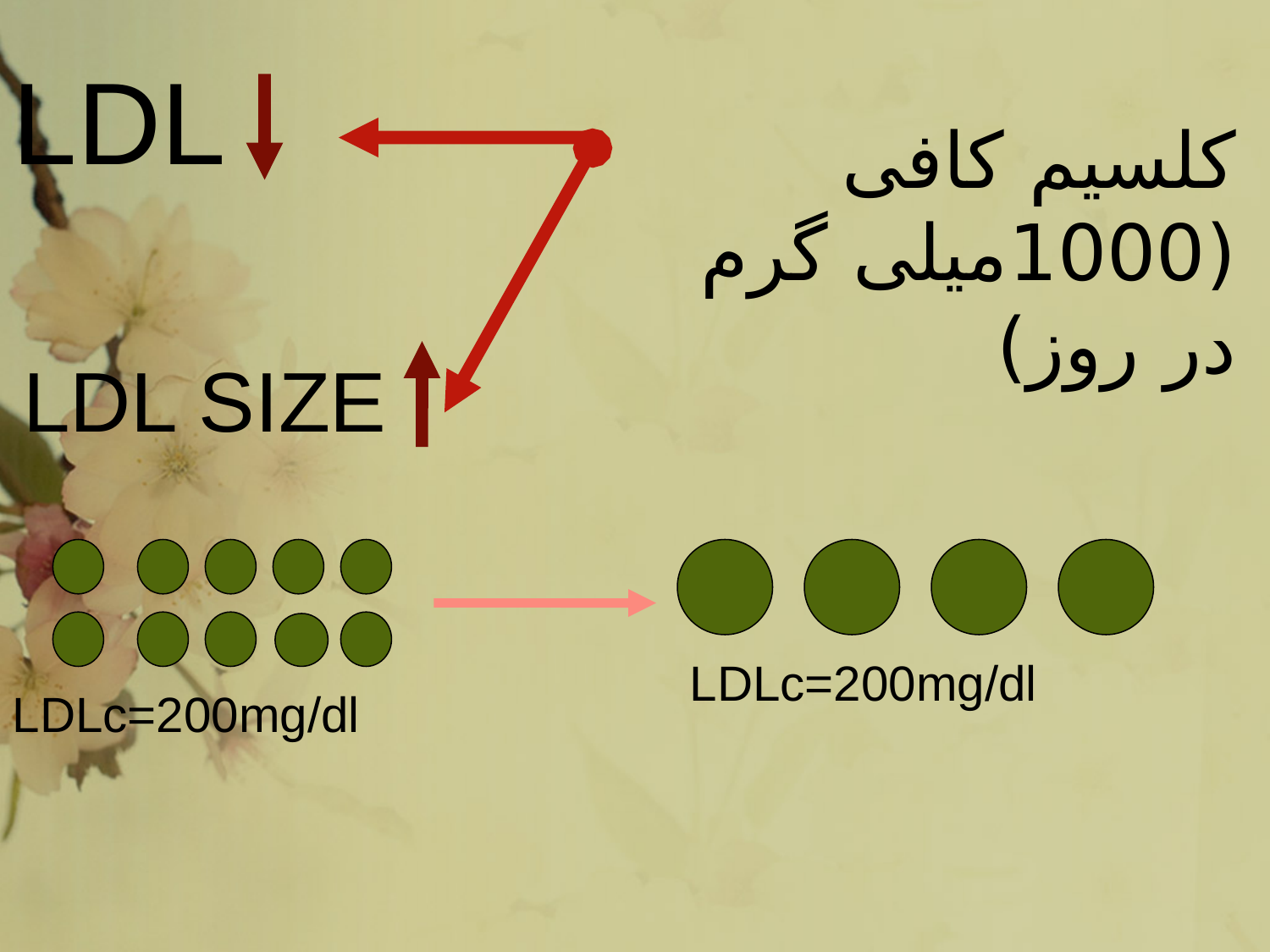

LDL

کلسیم کافی (1000میلی گرم در روز)

LDL SIZE

LDLc=200mg/dl

LDLc=200mg/dl